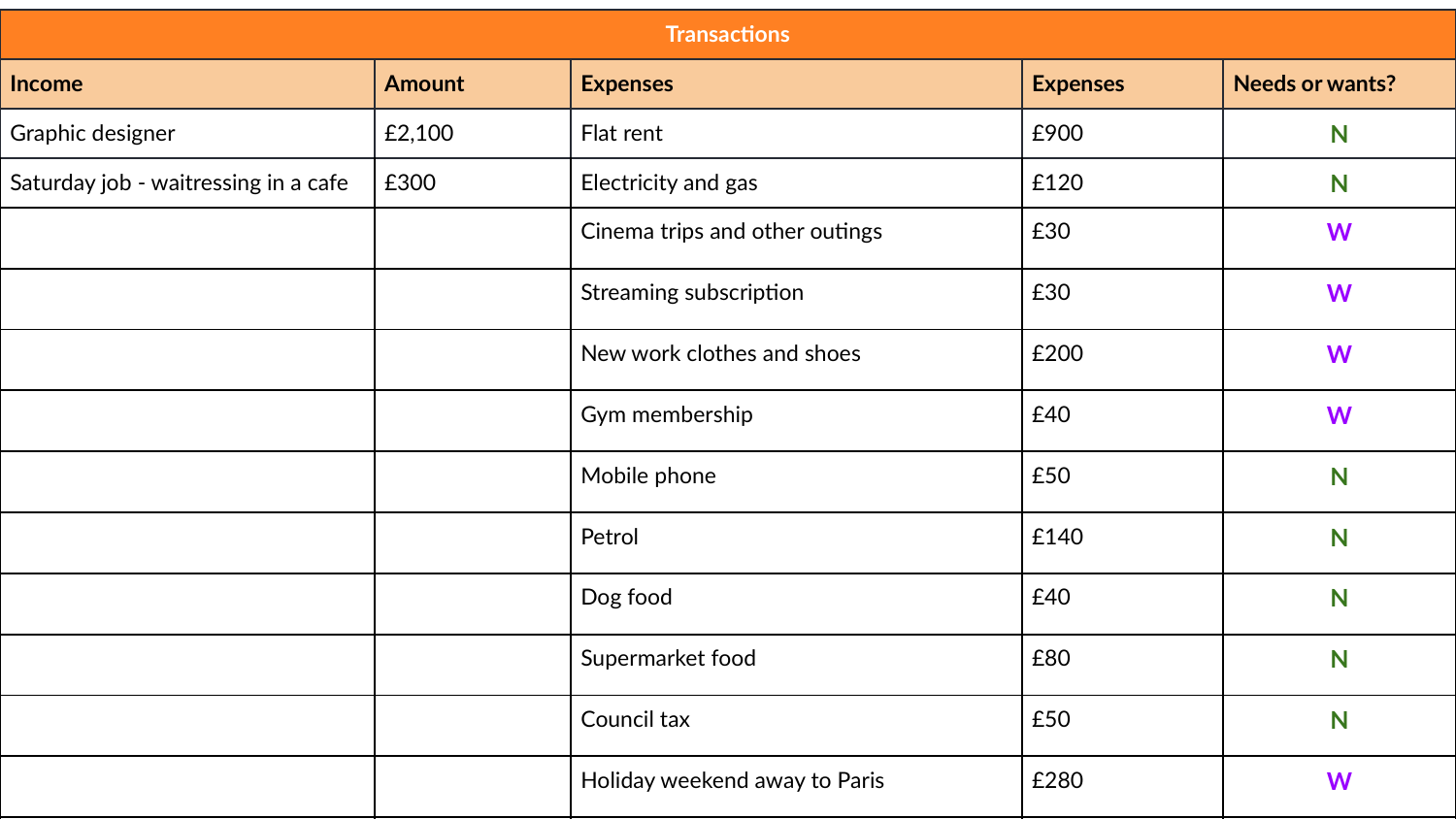

| Transactions |  |  |  |  |
| --- | --- | --- | --- | --- |
| Income | Amount | Expenses | Expenses | Needs or wants? |
| Graphic designer | £2,100 | Flat rent | £900 | N |
| Saturday job - waitressing in a cafe | £300 | Electricity and gas | £120 | N |
|  |  | Cinema trips and other outings | £30 | W |
|  |  | Streaming subscription | £30 | W |
|  |  | New work clothes and shoes | £200 | W |
|  |  | Gym membership | £40 | W |
|  |  | Mobile phone | £50 | N |
|  |  | Petrol | £140 | N |
|  |  | Dog food | £40 | N |
|  |  | Supermarket food | £80 | N |
|  |  | Council tax | £50 | N |
|  |  | Holiday weekend away to Paris | £280 | W |
|  |  | Restaurants | £100 | W |
| Total income | £2,400 | Total expenses | £2,060 |  |